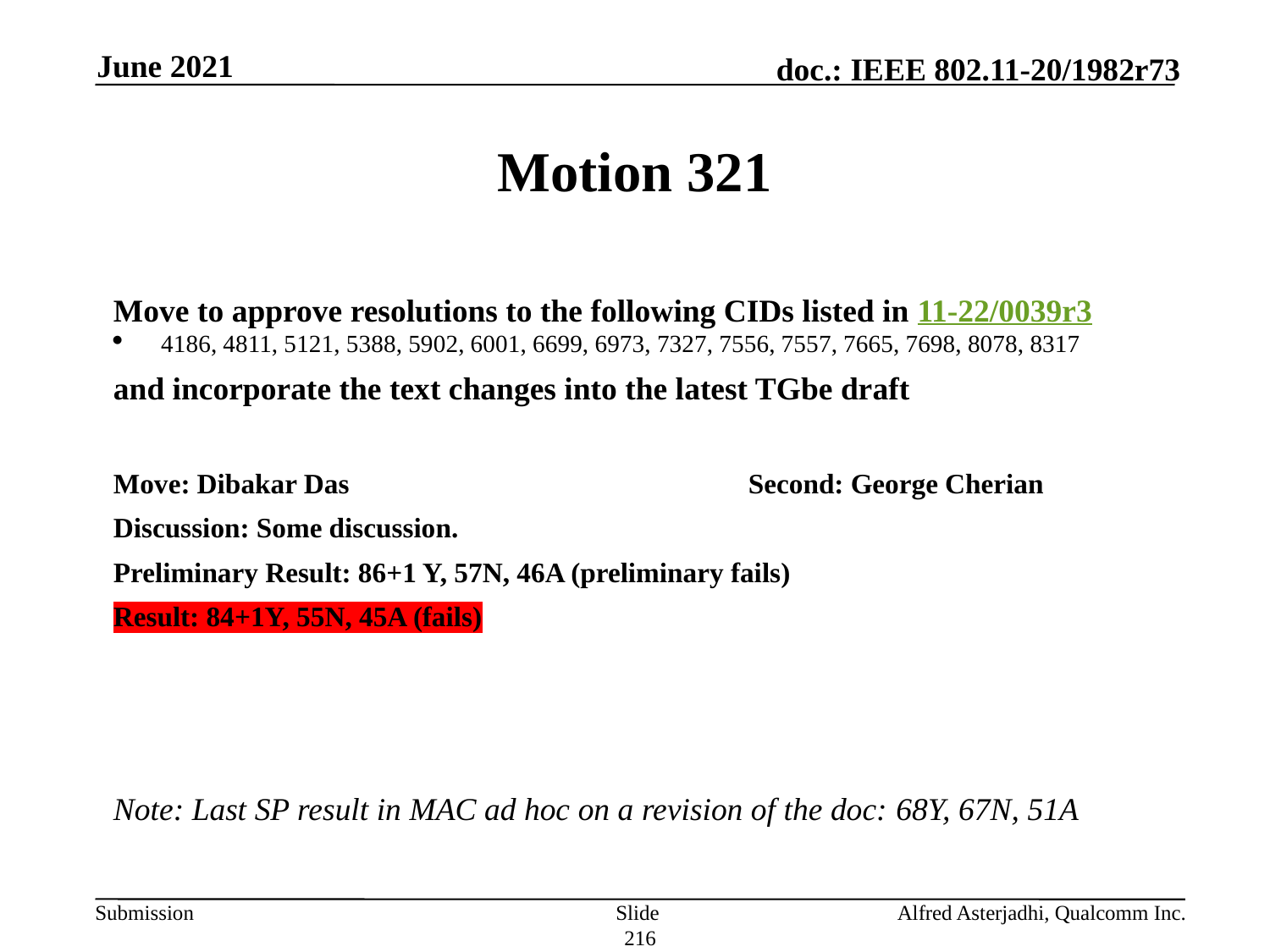

June 2021
# Motion 321
Move to approve resolutions to the following CIDs listed in 11-22/0039r3
4186, 4811, 5121, 5388, 5902, 6001, 6699, 6973, 7327, 7556, 7557, 7665, 7698, 8078, 8317
and incorporate the text changes into the latest TGbe draft

Move: Dibakar Das				Second: George Cherian
Discussion: Some discussion.
Preliminary Result: 86+1 Y, 57N, 46A (preliminary fails)
Result: 84+1Y, 55N, 45A (fails)

Note: Last SP result in MAC ad hoc on a revision of the doc: 68Y, 67N, 51A

Slide 216
Alfred Asterjadhi, Qualcomm Inc.